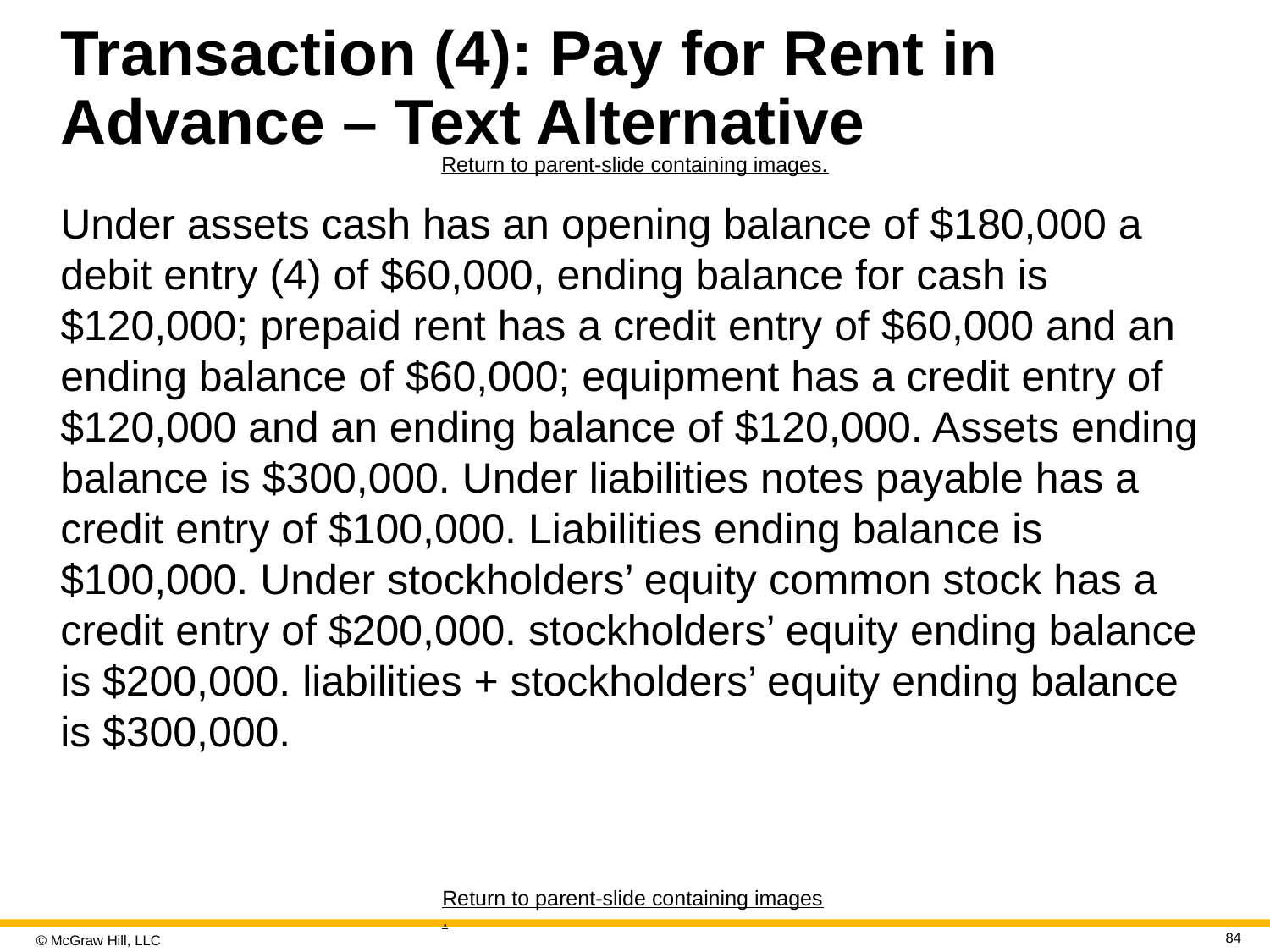

# Transaction (4): Pay for Rent in Advance – Text Alternative
Return to parent-slide containing images.
Under assets cash has an opening balance of $180,000 a debit entry (4) of $60,000, ending balance for cash is $120,000; prepaid rent has a credit entry of $60,000 and an ending balance of $60,000; equipment has a credit entry of $120,000 and an ending balance of $120,000. Assets ending balance is $300,000. Under liabilities notes payable has a credit entry of $100,000. Liabilities ending balance is $100,000. Under stockholders’ equity common stock has a credit entry of $200,000. stockholders’ equity ending balance is $200,000. liabilities + stockholders’ equity ending balance is $300,000.
Return to parent-slide containing images.
84